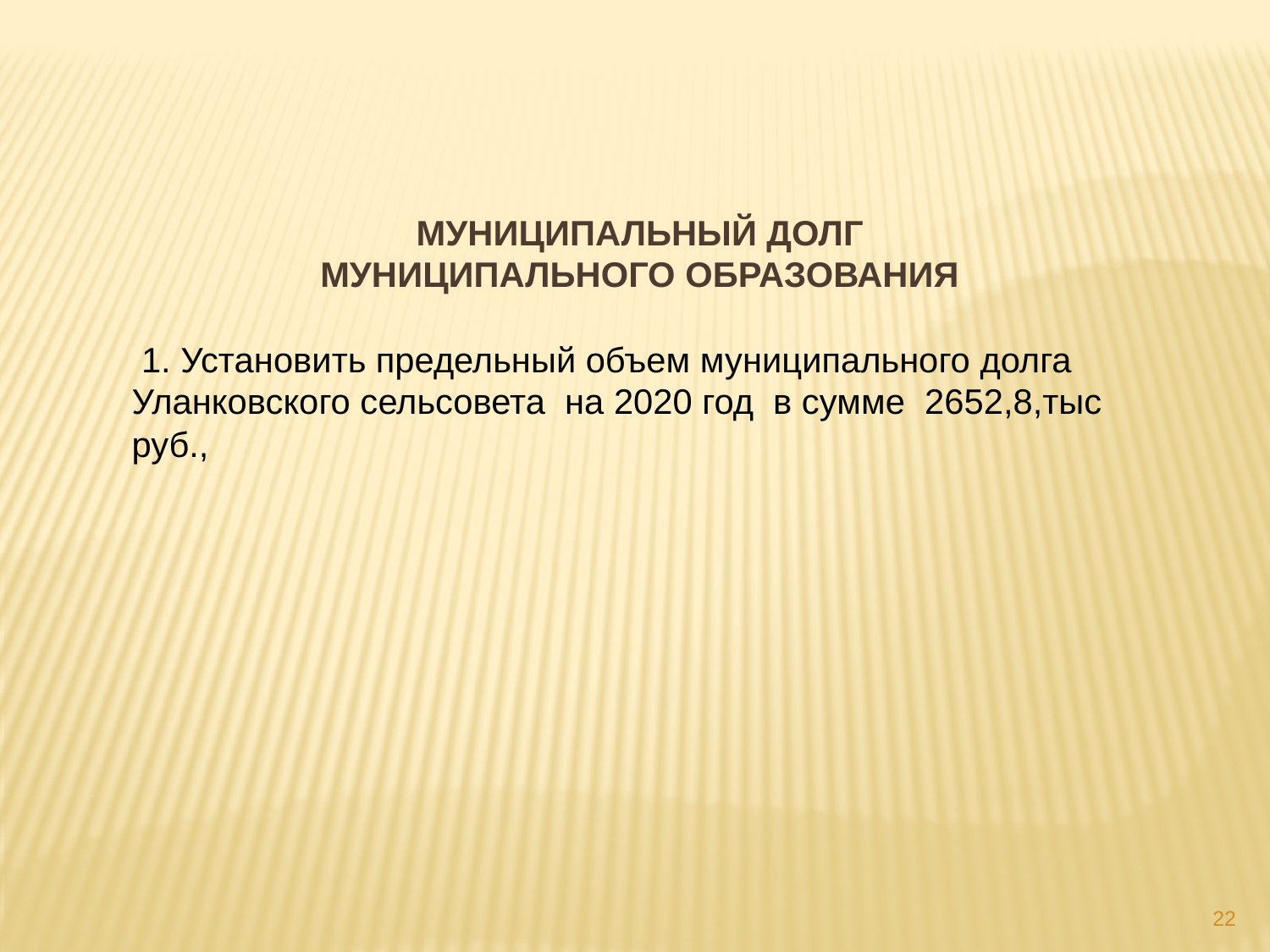

МУНИЦИПАЛЬНЫЙ ДОЛГ
МУНИЦИПАЛЬНОГО ОБРАЗОВАНИЯ

 1. Установить предельный объем муниципального долга Уланковского сельсовета  на 2020 год  в сумме  2652,8,тыс руб.,

22